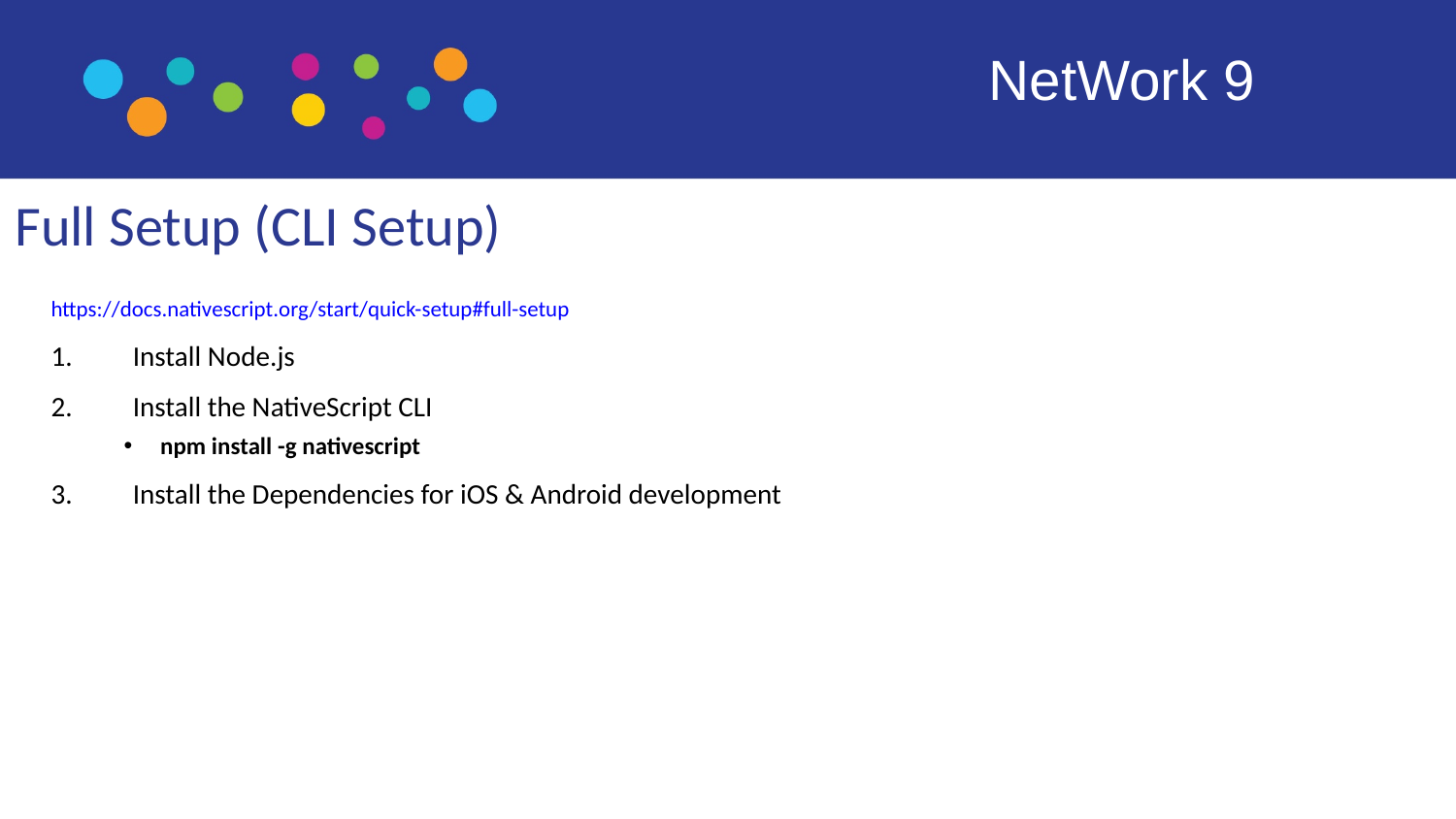

NetWork 9
Full Setup (CLI Setup)
https://docs.nativescript.org/start/quick-setup#full-setup
Install Node.js
Install the NativeScript CLI
npm install -g nativescript
Install the Dependencies for iOS & Android development